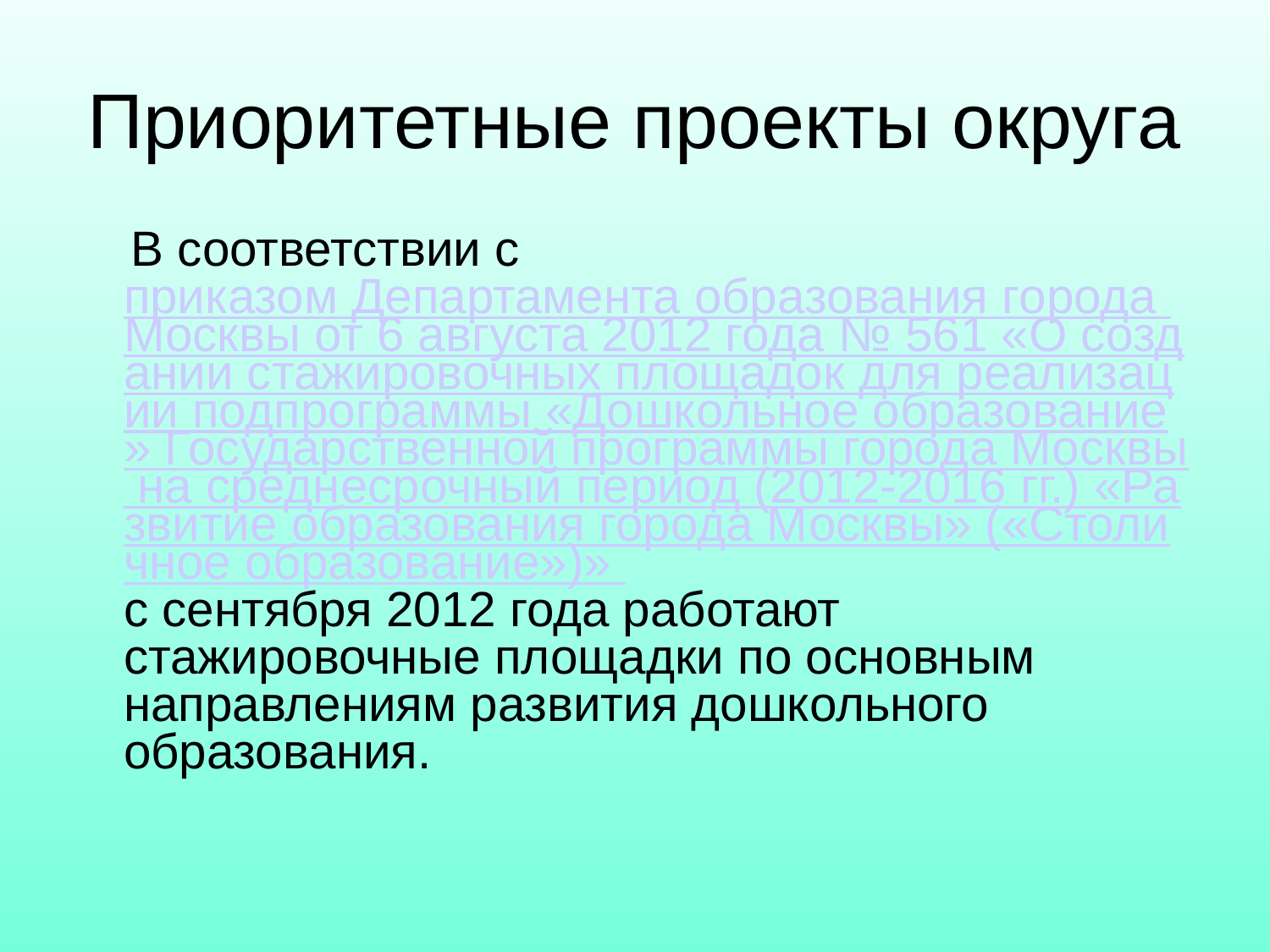

# Приоритетные проекты округа
    В соответствии с приказом Департамента образования города Москвы от 6 августа 2012 года № 561 «О создании стажировочных площадок для реализации подпрограммы «Дошкольное образование» Государственной программы города Москвы на среднесрочный период (2012-2016 гг.) «Развитие образования города Москвы» («Столичное образование»)» с сентября 2012 года работают стажировочные площадки по основным направлениям развития дошкольного образования.